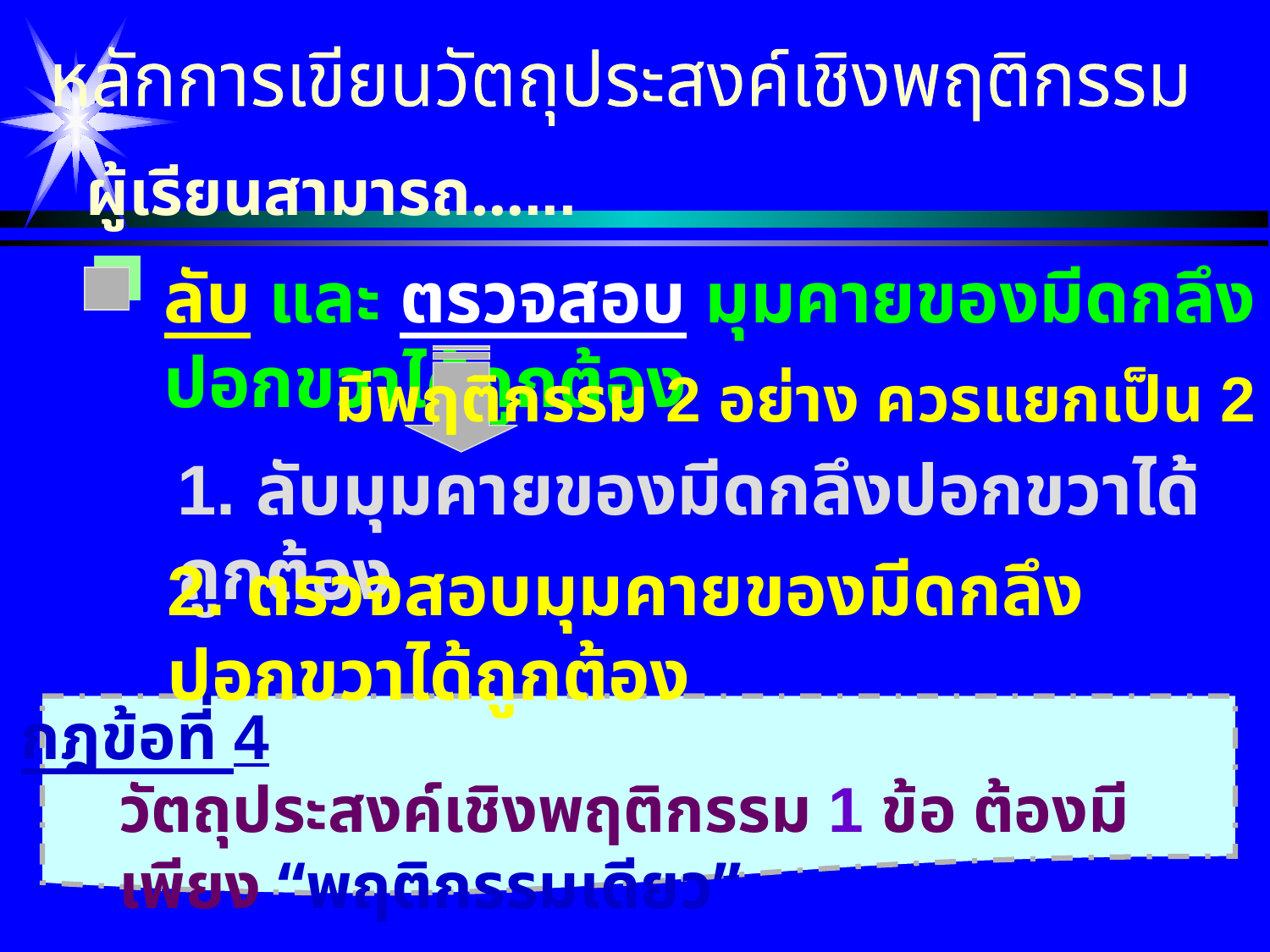

หลักการเขียนวัตถุประสงค์เชิงพฤติกรรม
ผู้เรียนสามารถ…...
ลับ และ ตรวจสอบ มุมคายของมีดกลึงปอกขวาได้ถูกต้อง

มีพฤติกรรม 2 อย่าง ควรแยกเป็น 2 ข้อ

1. ลับมุมคายของมีดกลึงปอกขวาได้ถูกต้อง
2. ตรวจสอบมุมคายของมีดกลึงปอกขวาได้ถูกต้อง
กฎข้อที่ 4

วัตถุประสงค์เชิงพฤติกรรม 1 ข้อ ต้องมีเพียง “พฤติกรรมเดียว”